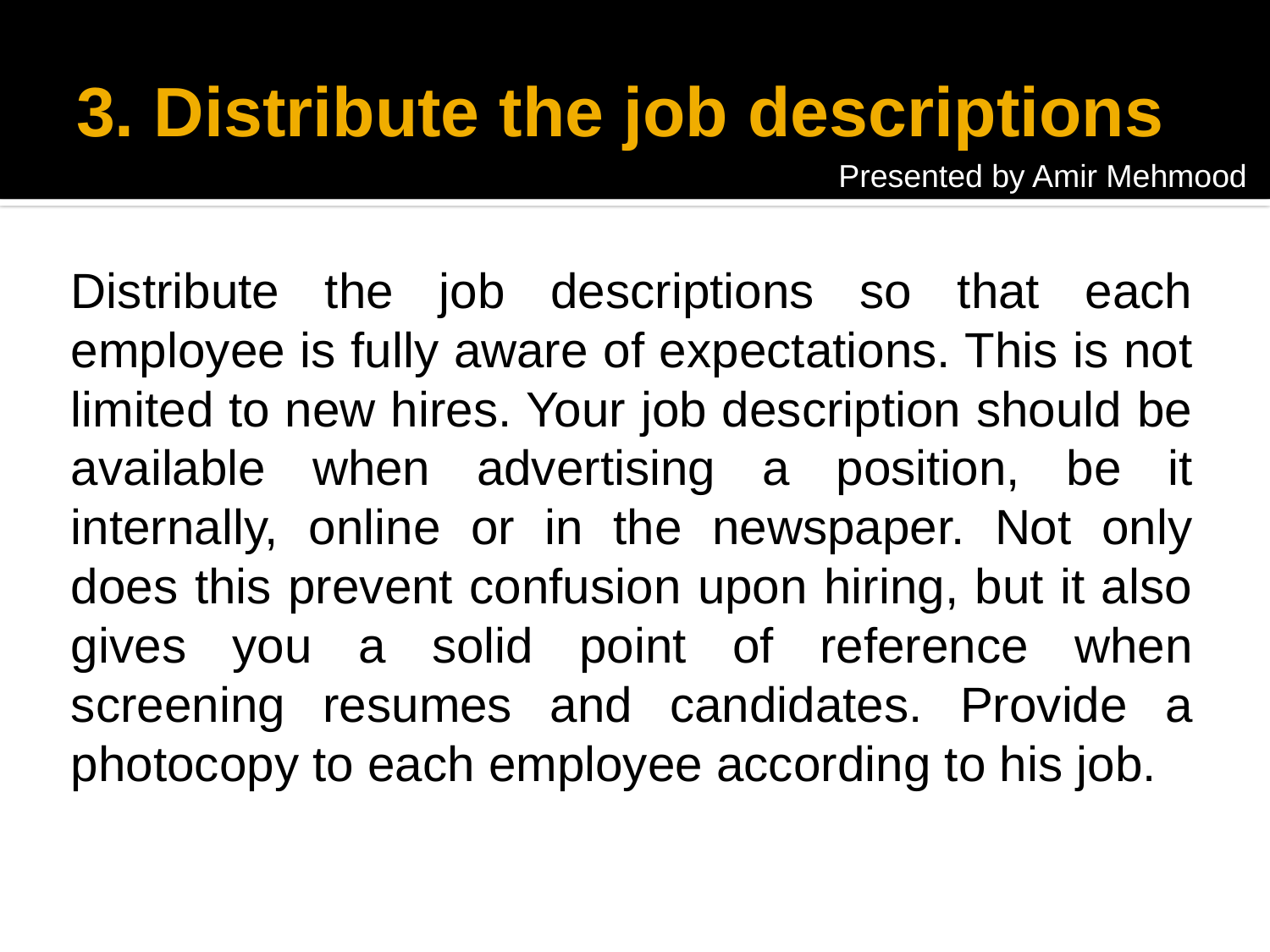

# 3. Distribute the job descriptions
Presented by Amir Mehmood
Distribute the job descriptions so that each employee is fully aware of expectations. This is not limited to new hires. Your job description should be available when advertising a position, be it internally, online or in the newspaper. Not only does this prevent confusion upon hiring, but it also gives you a solid point of reference when screening resumes and candidates. Provide a photocopy to each employee according to his job.